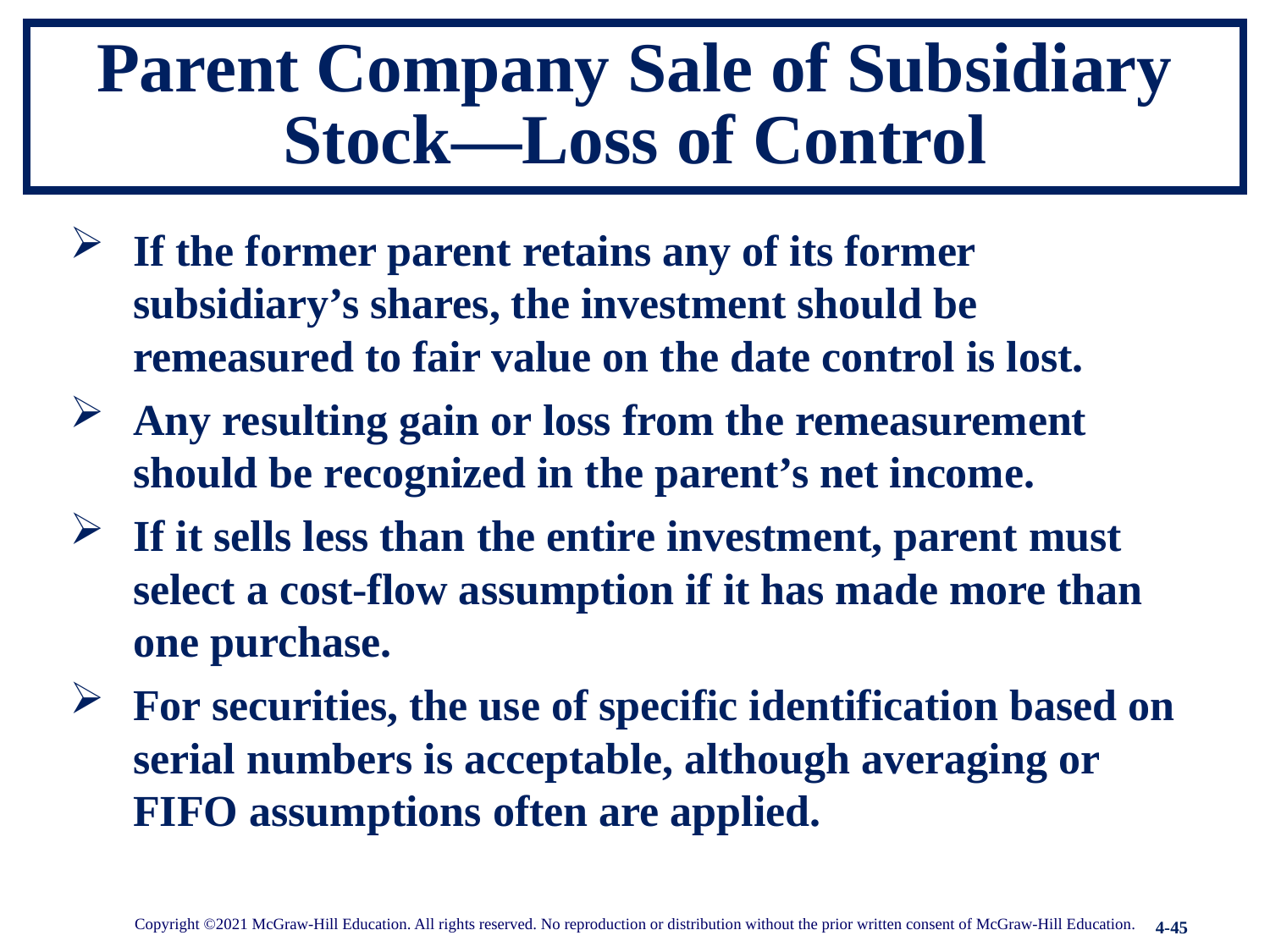

# Parent Company Sale of Subsidiary Stock—Loss of Control
If the former parent retains any of its former subsidiary’s shares, the investment should be remeasured to fair value on the date control is lost.
Any resulting gain or loss from the remeasurement should be recognized in the parent’s net income.
If it sells less than the entire investment, parent must select a cost-flow assumption if it has made more than one purchase.
For securities, the use of specific identification based on serial numbers is acceptable, although averaging or FIFO assumptions often are applied.
Copyright ©2021 McGraw-Hill Education. All rights reserved. No reproduction or distribution without the prior written consent of McGraw-Hill Education.
4-45